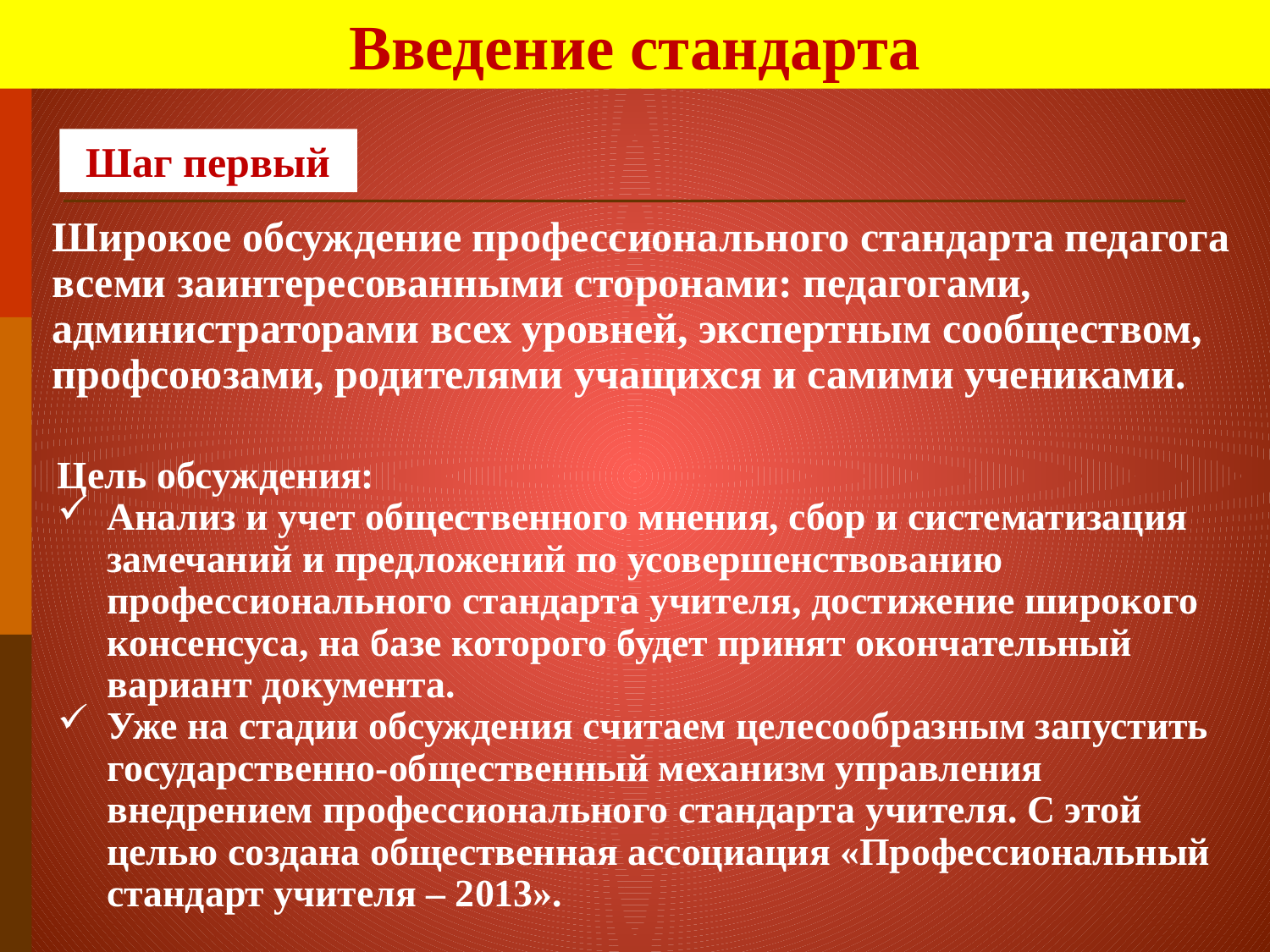

Введение стандарта
Шаг первый
Широкое обсуждение профессионального стандарта педагога всеми заинтересованными сторонами: педагогами, администраторами всех уровней, экспертным сообществом, профсоюзами, родителями учащихся и самими учениками.
Цель обсуждения:
Анализ и учет общественного мнения, сбор и систематизация замечаний и предложений по усовершенствованию профессионального стандарта учителя, достижение широкого консенсуса, на базе которого будет принят окончательный вариант документа.
Уже на стадии обсуждения считаем целесообразным запустить государственно-общественный механизм управления внедрением профессионального стандарта учителя. С этой целью создана общественная ассоциация «Профессиональный стандарт учителя – 2013».